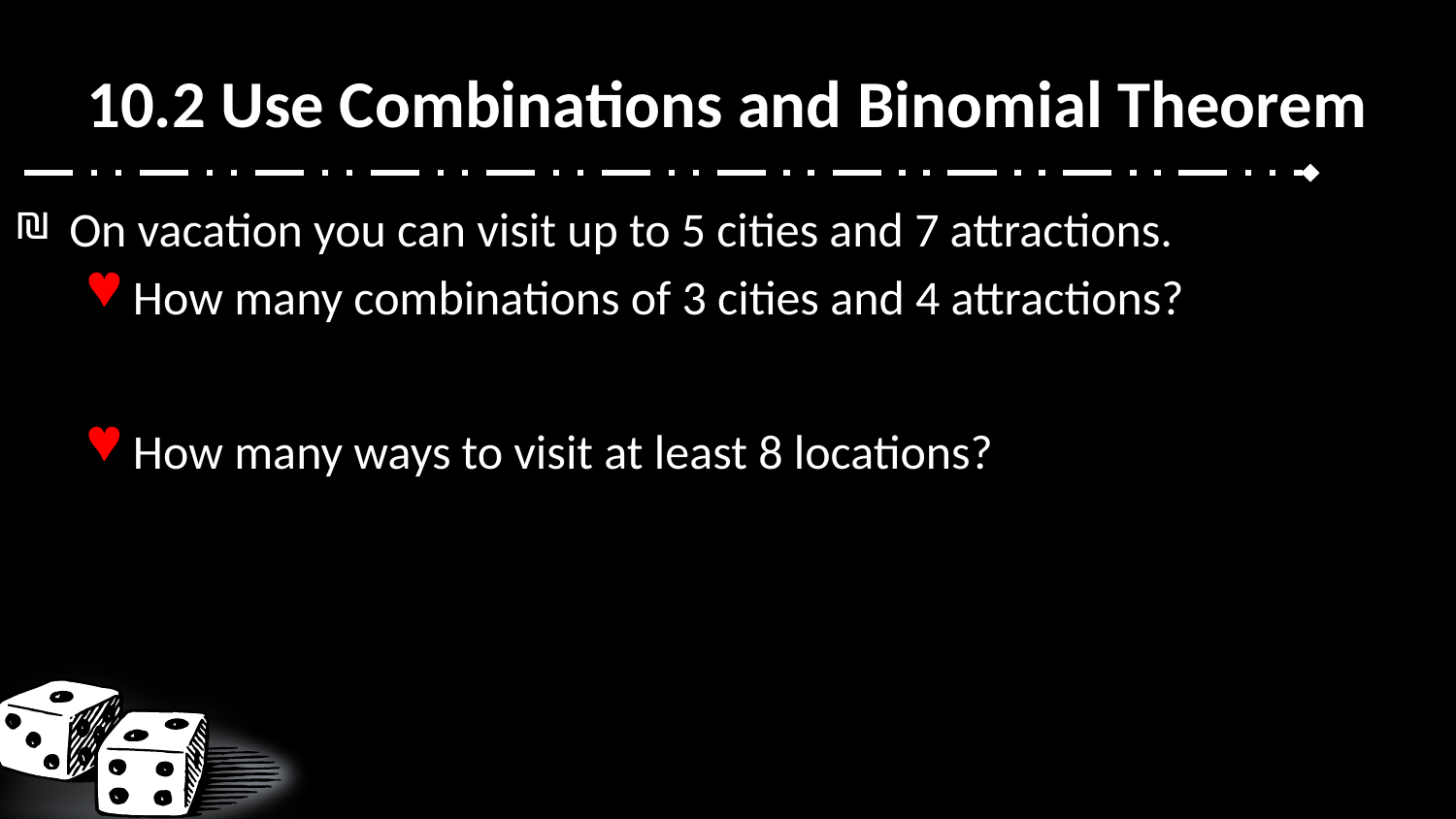

# 10.2 Use Combinations and Binomial Theorem
On vacation you can visit up to 5 cities and 7 attractions.
How many combinations of 3 cities and 4 attractions?

How many ways to visit at least 8 locations?